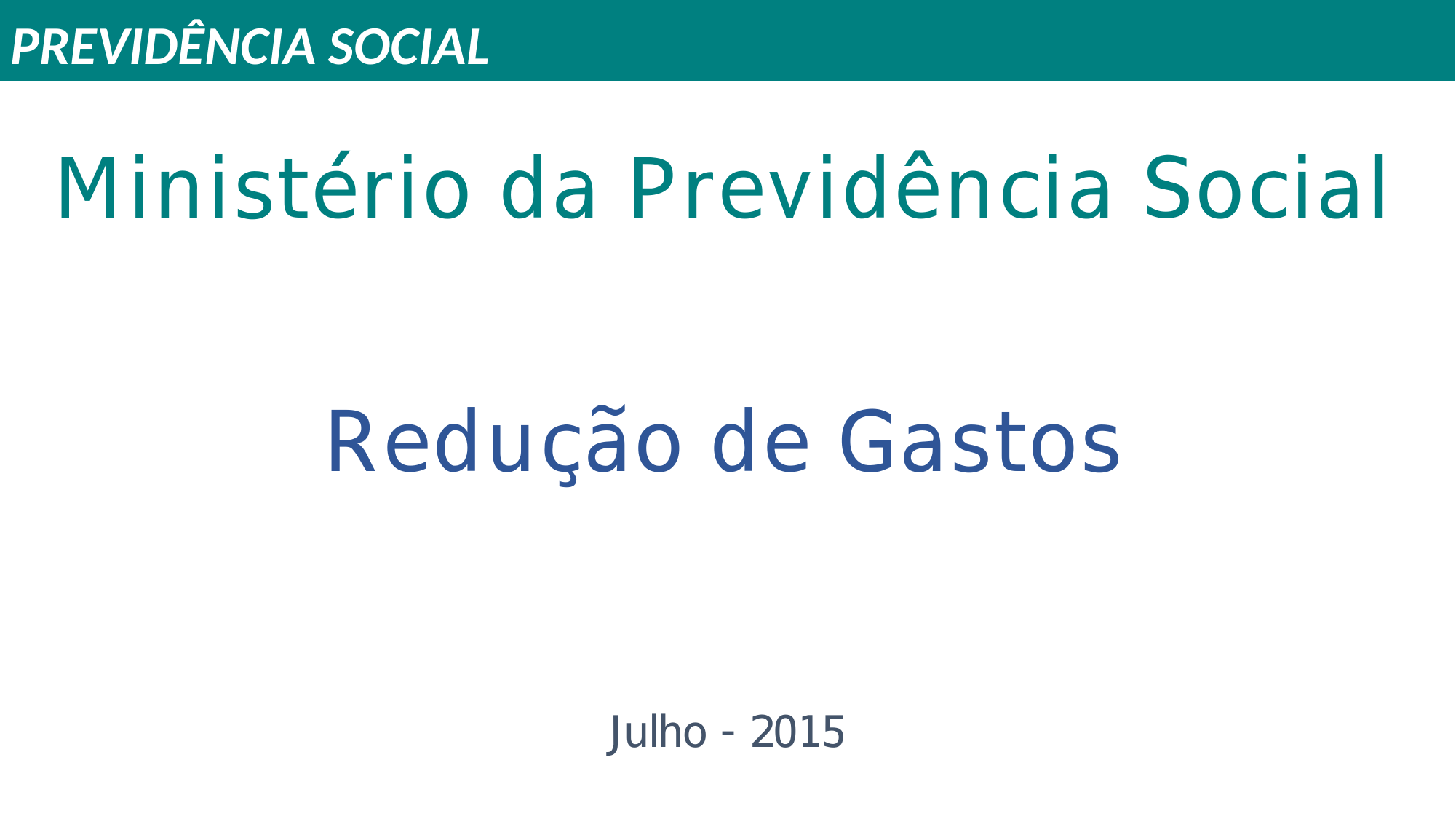

PREVIDÊNCIA SOCIAL

Ministério da Previdência Social

Redução de Gastos

Julho - 2015